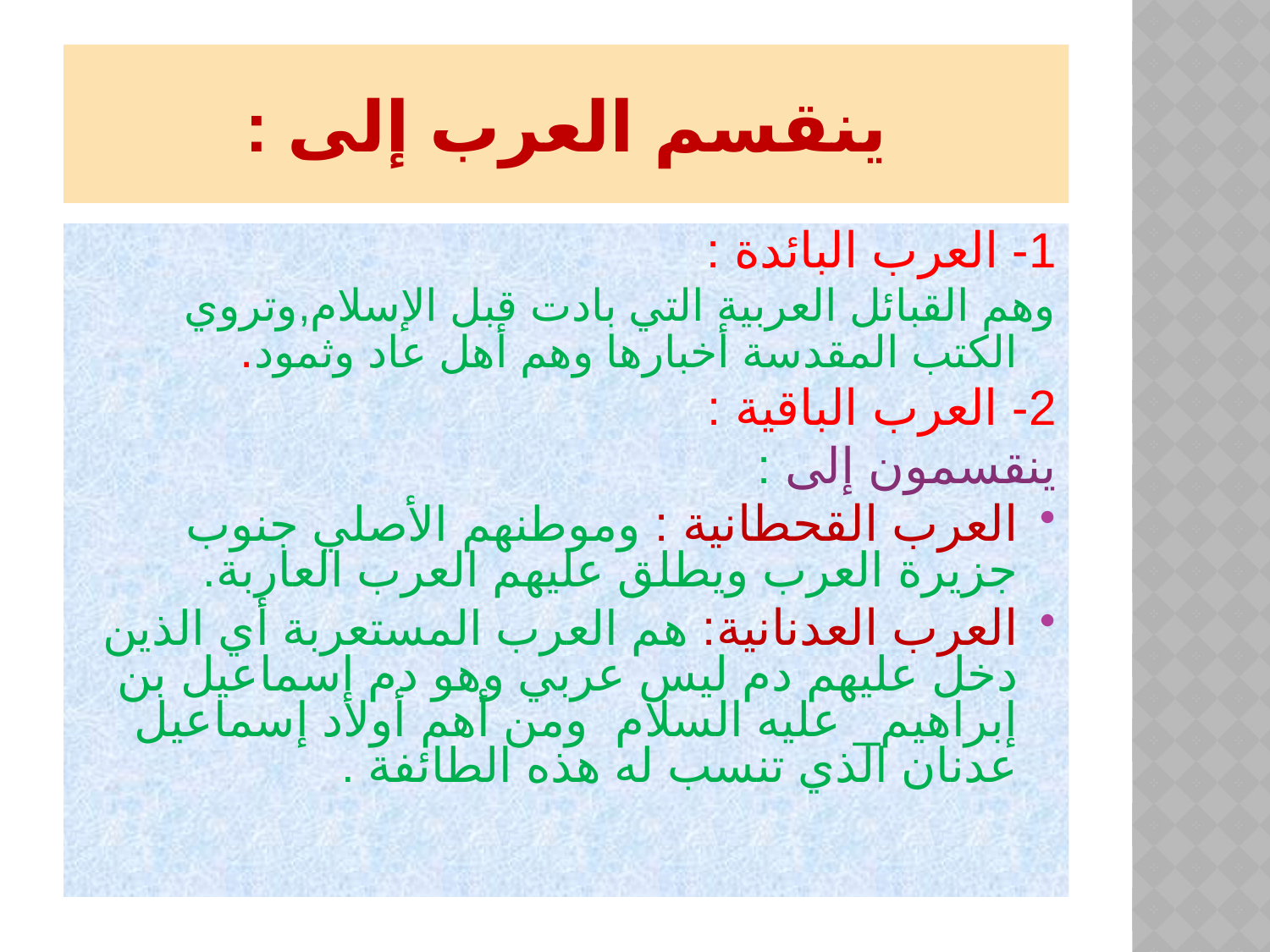

# ينقسم العرب إلى :
1- العرب البائدة :
وهم القبائل العربية التي بادت قبل الإسلام,وتروي الكتب المقدسة أخبارها وهم أهل عاد وثمود.
2- العرب الباقية :
ينقسمون إلى :
العرب القحطانية : وموطنهم الأصلي جنوب جزيرة العرب ويطلق عليهم العرب العاربة.
العرب العدنانية: هم العرب المستعربة أي الذين دخل عليهم دم ليس عربي وهو دم إسماعيل بن إبراهيم_ عليه السلام  ومن أهم أولاد إسماعيل عدنان الذي تنسب له هذه الطائفة .